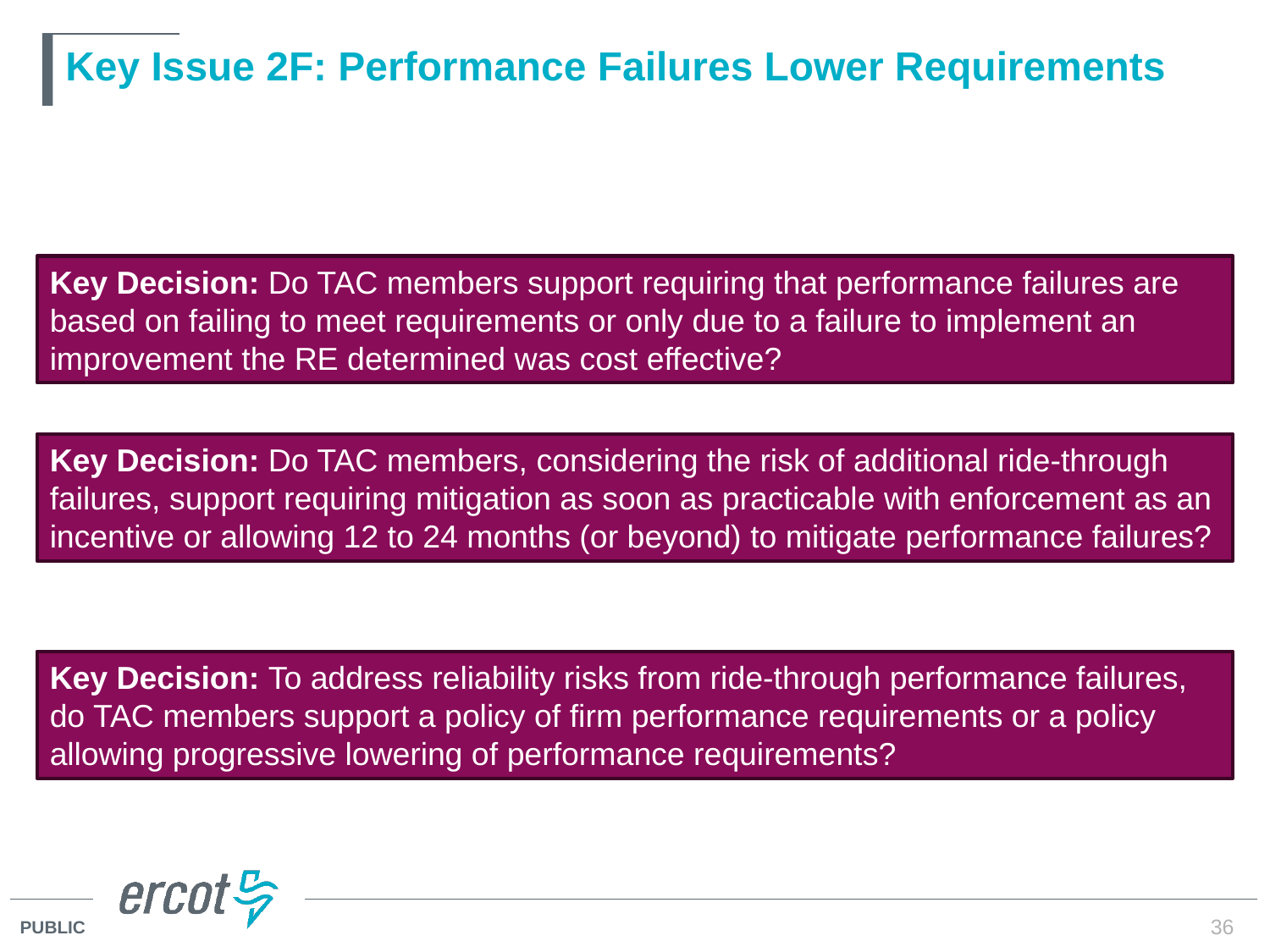

# Key Issue 2F: Performance Failures Lower Requirements
Key Decision: Do TAC members support requiring that performance failures are based on failing to meet requirements or only due to a failure to implement an improvement the RE determined was cost effective?
Key Decision: Do TAC members, considering the risk of additional ride-through failures, support requiring mitigation as soon as practicable with enforcement as an incentive or allowing 12 to 24 months (or beyond) to mitigate performance failures?
Key Decision: To address reliability risks from ride-through performance failures, do TAC members support a policy of firm performance requirements or a policy allowing progressive lowering of performance requirements?
36